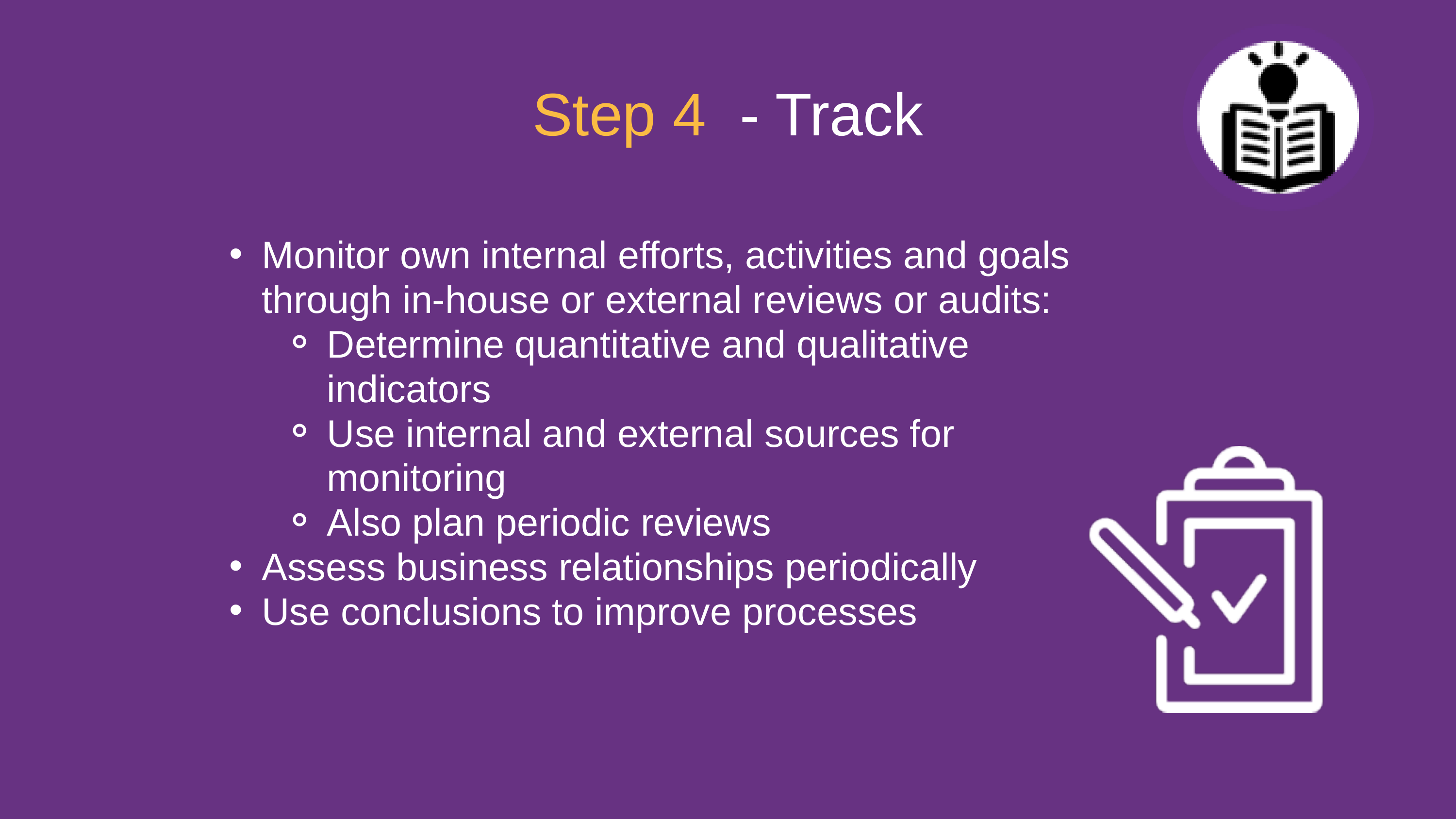

Step 4  - Track
Monitor own internal efforts, activities and goals through in-house or external reviews or audits:
Determine quantitative and qualitative indicators
Use internal and external sources for monitoring
Also plan periodic reviews
Assess business relationships periodically
Use conclusions to improve processes